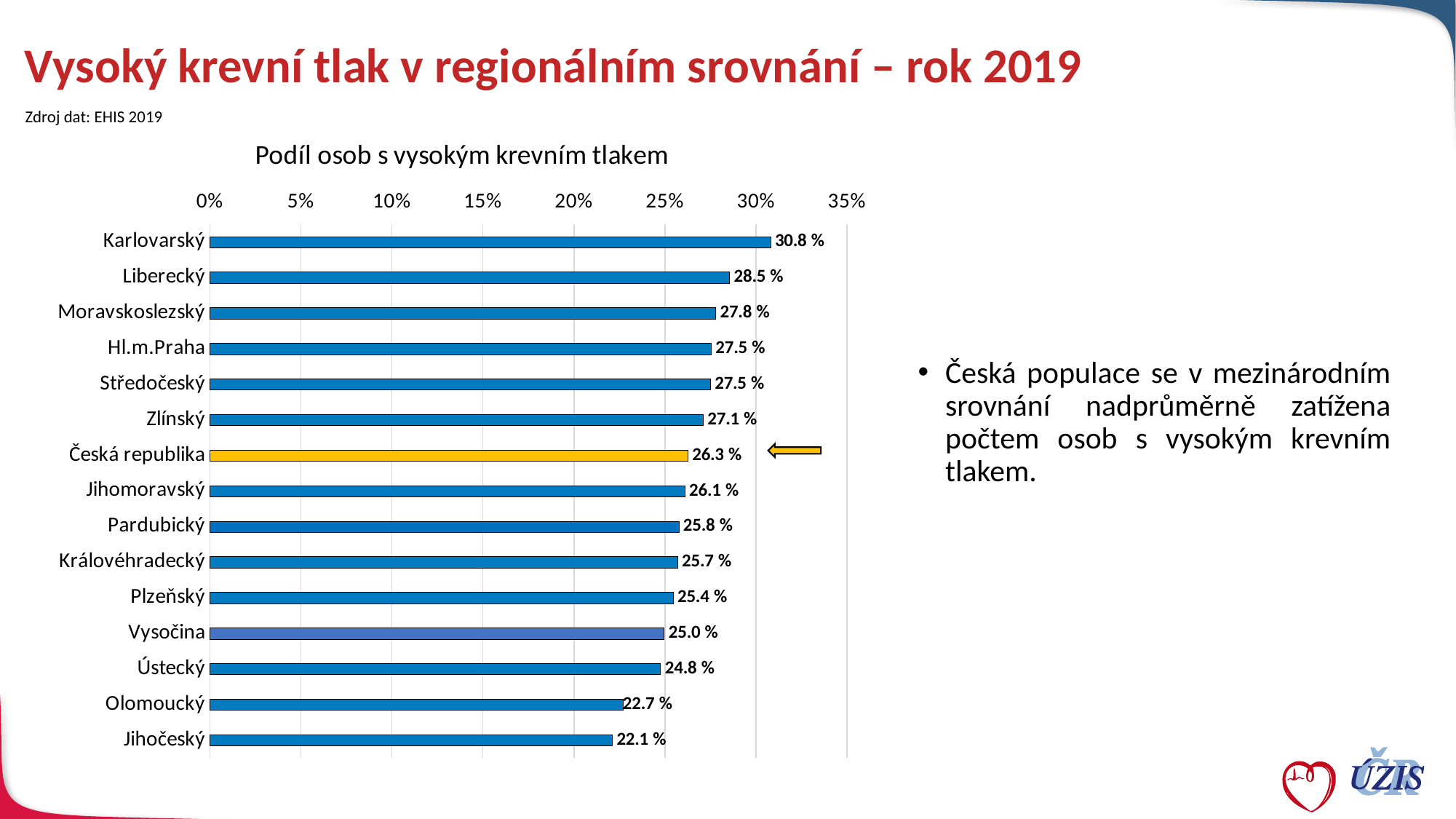

# Vysoký krevní tlak v regionálním srovnání – rok 2019
Zdroj dat: EHIS 2019

### Chart: Podíl osob s vysokým krevním tlakem

| Category | celkem |
|---|---|
| Jihočeský | 0.2211179041617803 |
| Olomoucký | 0.227135236103958 |
| Ústecký | 0.2476436997665617 |
| Vysočina | 0.24955342044214948 |
| Plzeňský | 0.25447921025050435 |
| Královéhradecký | 0.25691269370856185 |
| Pardubický | 0.25766650302732774 |
| Jihomoravský | 0.2608898359477292 |
| Česká republika | 0.26259195213234954 |
| Zlínský | 0.2709820743328175 |
| Středočeský | 0.27496797814167995 |
| Hl.m.Praha | 0.2753745106286602 |
| Moravskoslezský | 0.27792335869258944 |
| Liberecký | 0.28546016523355605 |
| Karlovarský | 0.30805287526660746 |
Česká populace se v mezinárodním srovnání nadprůměrně zatížena počtem osob s vysokým krevním tlakem.